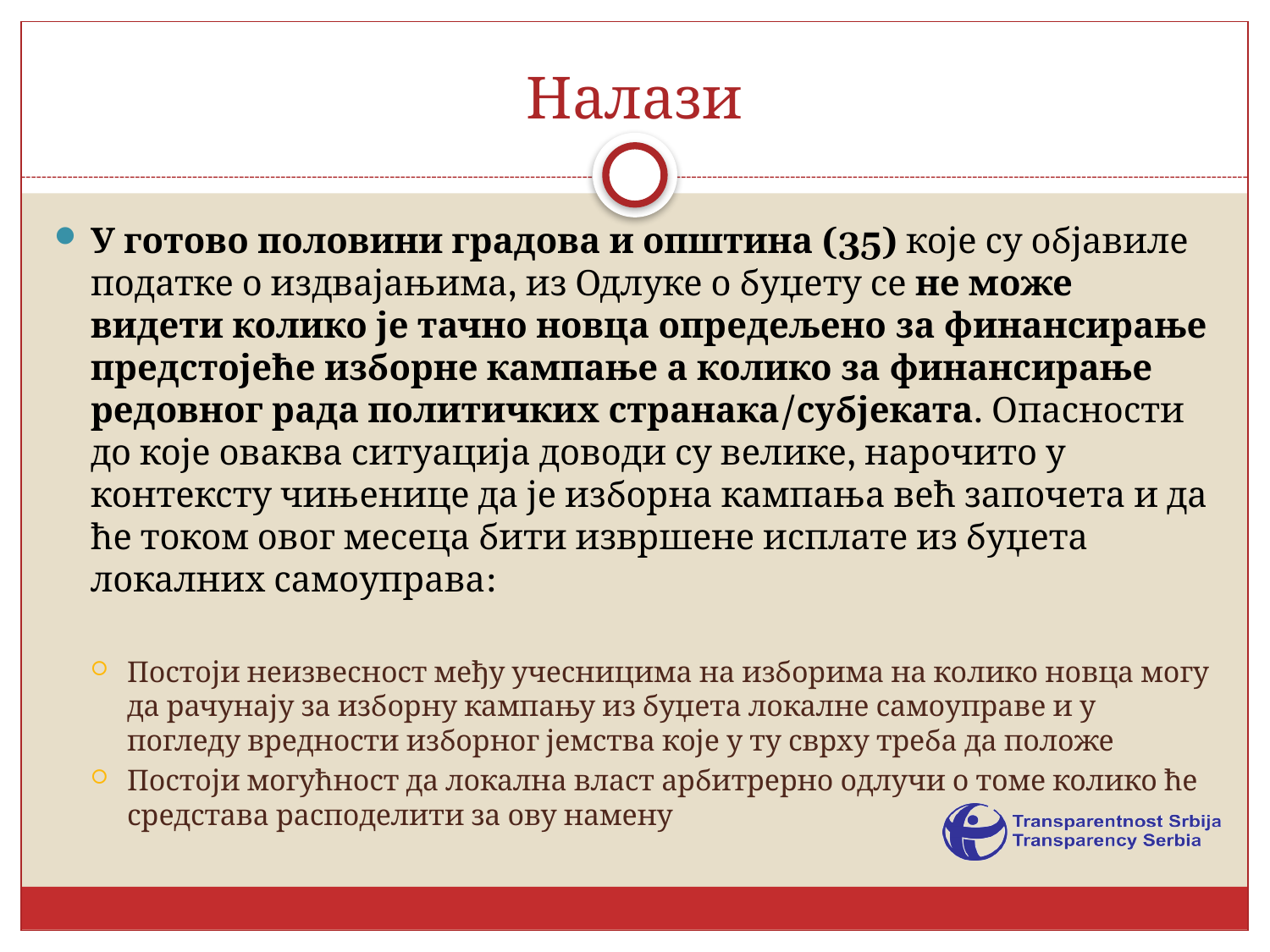

# Налази
У готово половини градова и општина (35) које су објавиле податке о издвајањима, из Одлуке о буџету се не може видети колико је тачно новца опредељено за финансирање предстојеће изборне кампање а колико за финансирање редовног рада политичких странака/субјеката. Опасности до које оваква ситуација доводи су велике, нарочито у контексту чињенице да је изборна кампања већ започета и да ће током овог месеца бити извршене исплате из буџета локалних самоуправа:

Постоји неизвесност међу учесницима на изборима на колико новца могу да рачунају за изборну кампању из буџета локалне самоуправе и у погледу вредности изборног јемства које у ту сврху треба да положе
Постоји могућност да локална власт арбитрерно одлучи о томе колико ће средстава расподелити за ову намену